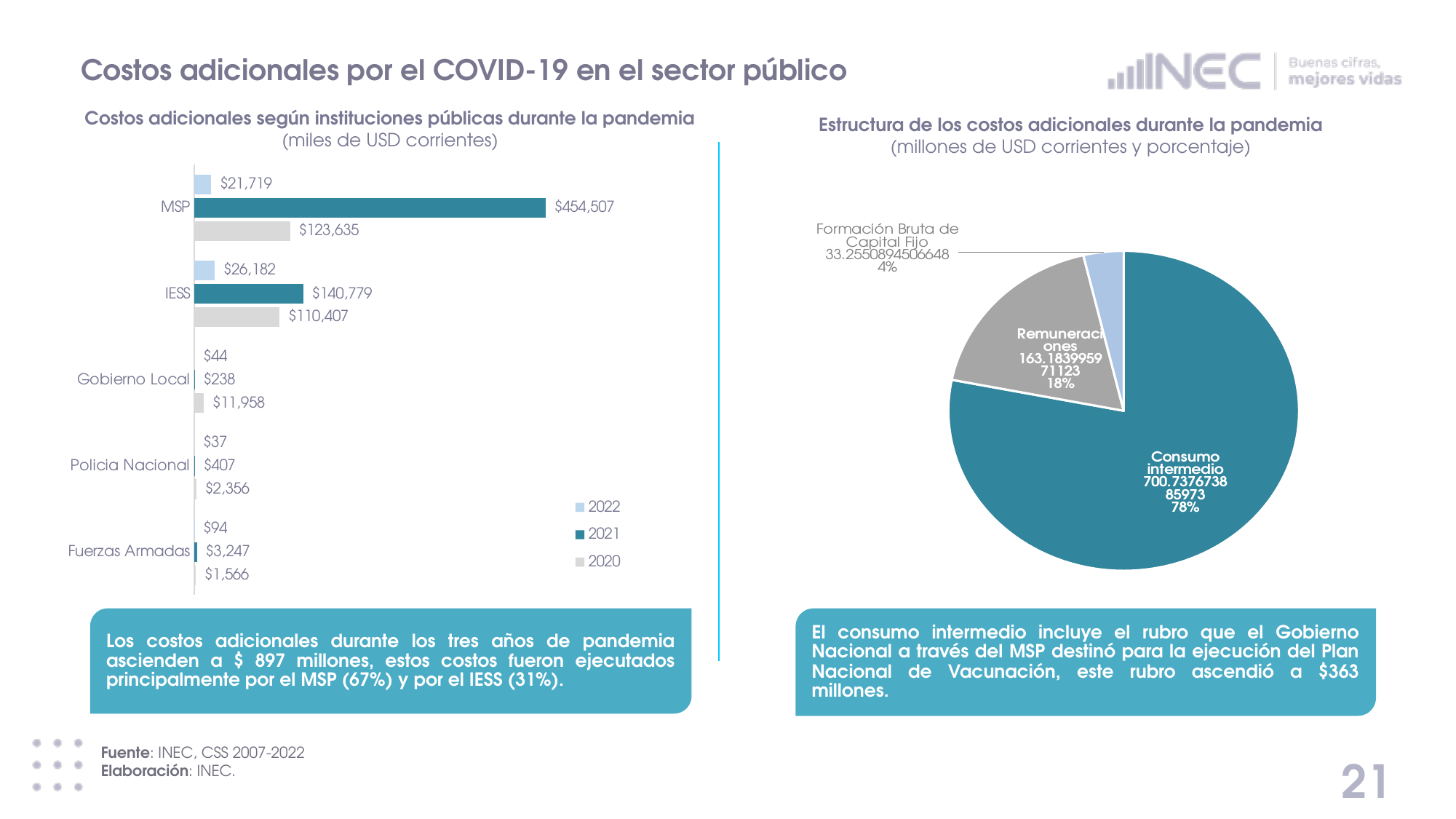

# Costos adicionales por el COVID-19 en el sector público
Costos adicionales según instituciones públicas durante la pandemia
(miles de USD corrientes)
Estructura de los costos adicionales durante la pandemia
(millones de USD corrientes y porcentaje)

### Chart

| Category | 2020 | 2021 |  |
|---|---|---|---|
| Fuerzas Armadas | 1566.48483 | 3247.2471499999997 | 94.25689 |
| Policia Nacional | 2356.0419900000006 | 406.72965999999997 | 37.0 |
| Gobierno Local | 11958.120979999996 | 237.59517000000002 | 44.187767760983014 |
| IESS | 110406.97945 | 140778.78519999998 | 26181.930659999995 |
| MSP | 123635.40473999995 | 454507.19281 | 21718.802010000007 |

### Chart

| Category |  |
|---|---|
| Consumo intermedio | 700.737673885973 |
| Remuneraciones | 163.18399597112315 |
| Formación Bruta de Capital Fijo | 33.25508945066477 |
Los costos adicionales durante los tres años de pandemia ascienden a $ 897 millones, estos costos fueron ejecutados principalmente por el MSP (67%) y por el IESS (31%).
El consumo intermedio incluye el rubro que el Gobierno Nacional a través del MSP destinó para la ejecución del Plan Nacional de Vacunación, este rubro ascendió a $363 millones.
Fuente: INEC, CSS 2007-2022
Elaboración: INEC.
21